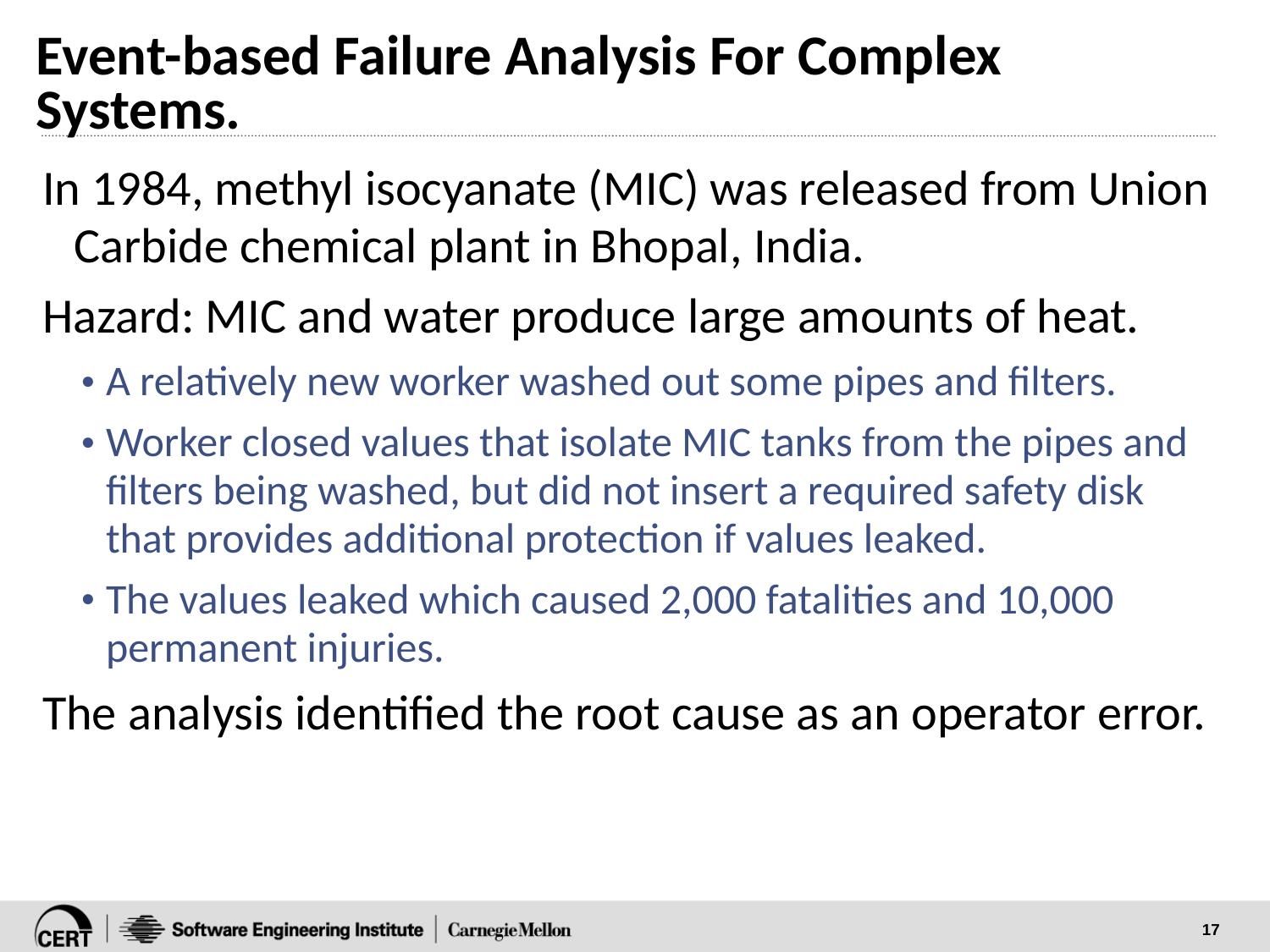

# Event-based Failure Analysis For Complex Systems.
In 1984, methyl isocyanate (MIC) was released from Union Carbide chemical plant in Bhopal, India.
Hazard: MIC and water produce large amounts of heat.
A relatively new worker washed out some pipes and filters.
Worker closed values that isolate MIC tanks from the pipes and filters being washed, but did not insert a required safety disk that provides additional protection if values leaked.
The values leaked which caused 2,000 fatalities and 10,000 permanent injuries.
The analysis identified the root cause as an operator error.